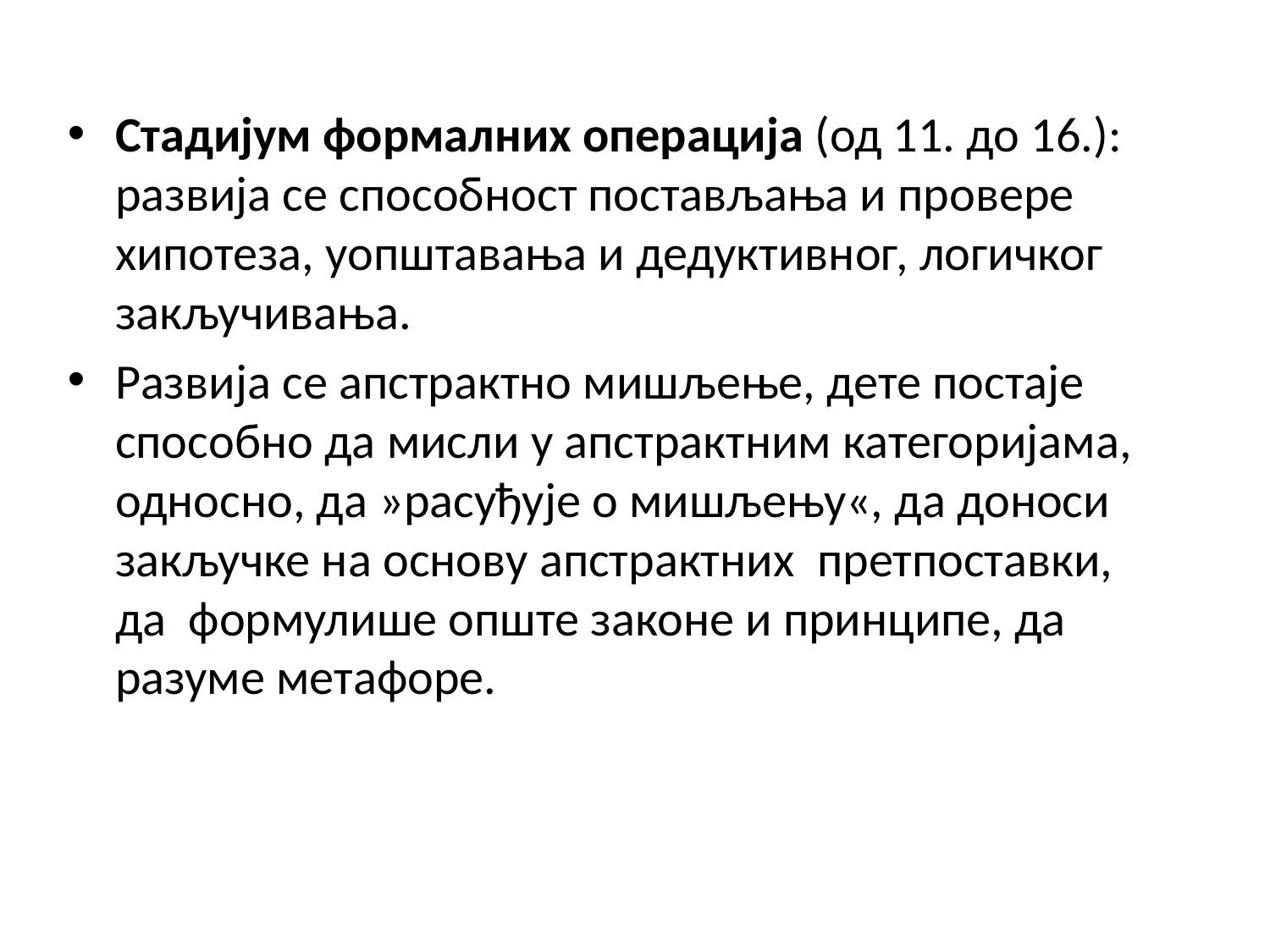

Стадијум формалних операција (од 11. до 16.): развија се способност постављања и провере хипотеза, уопштавања и дедуктивног, логичког закључивања.
Развија се апстрактно мишљење, дете постаје способно да мисли у апстрактним категоријама, односно, да »расуђује о мишљењу«, да доноси закључке на основу апстрактних  претпоставки, да  формулише опште законе и принципе, да разуме метафоре.